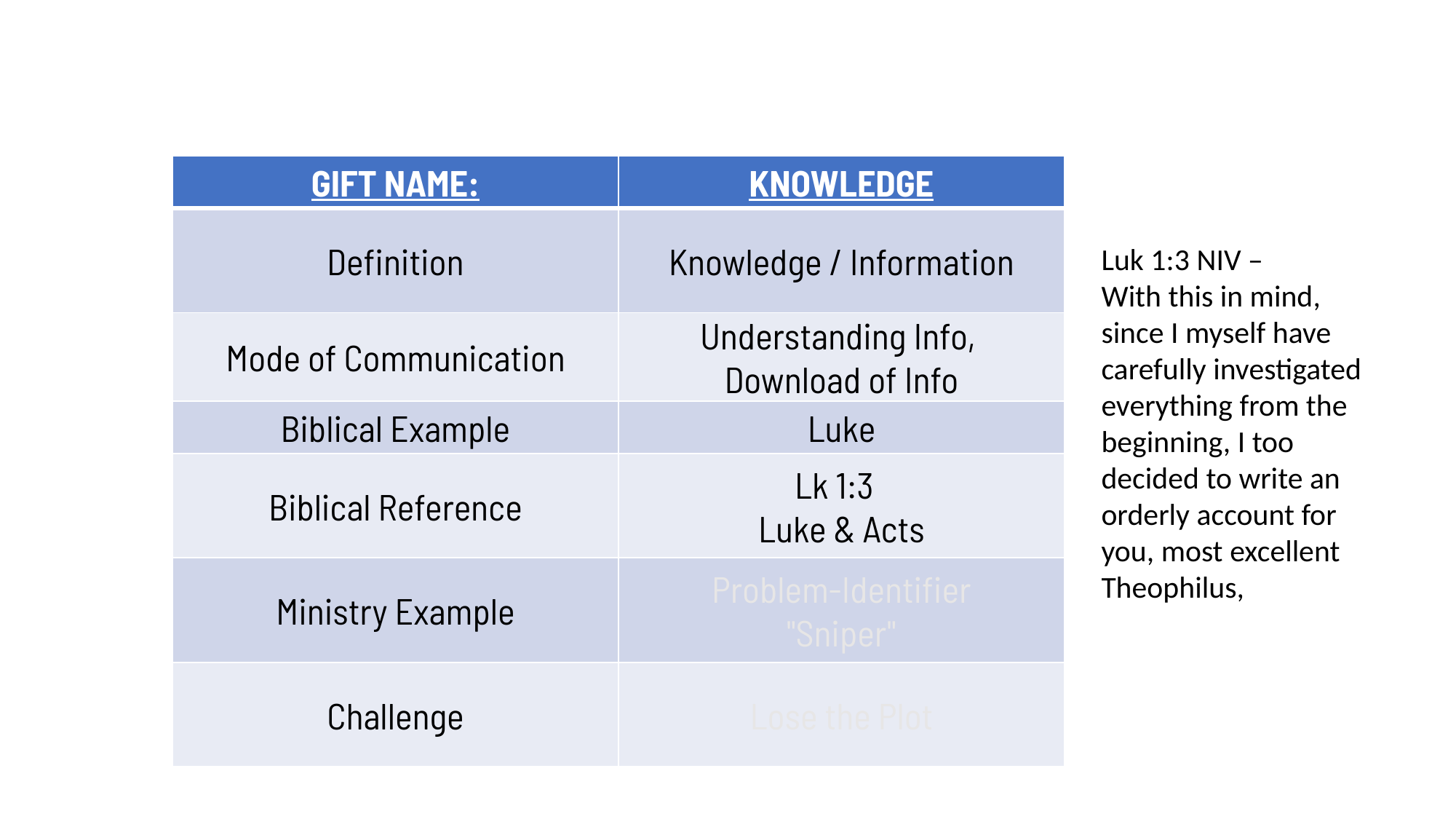

#
| GIFT NAME: | KNOWLEDGE |
| --- | --- |
| Definition | Knowledge / Information |
| Mode of Communication | Understanding Info, Download of Info |
| Biblical Example | Luke |
| Biblical Reference | Lk 1:3 Luke & Acts |
| Ministry Example | Problem-Identifier "Sniper" |
| Challenge | Lose the Plot |
Luk 1:3 NIV –
With this in mind, since I myself have carefully investigated everything from the beginning, I too decided to write an orderly account for you, most excellent Theophilus,